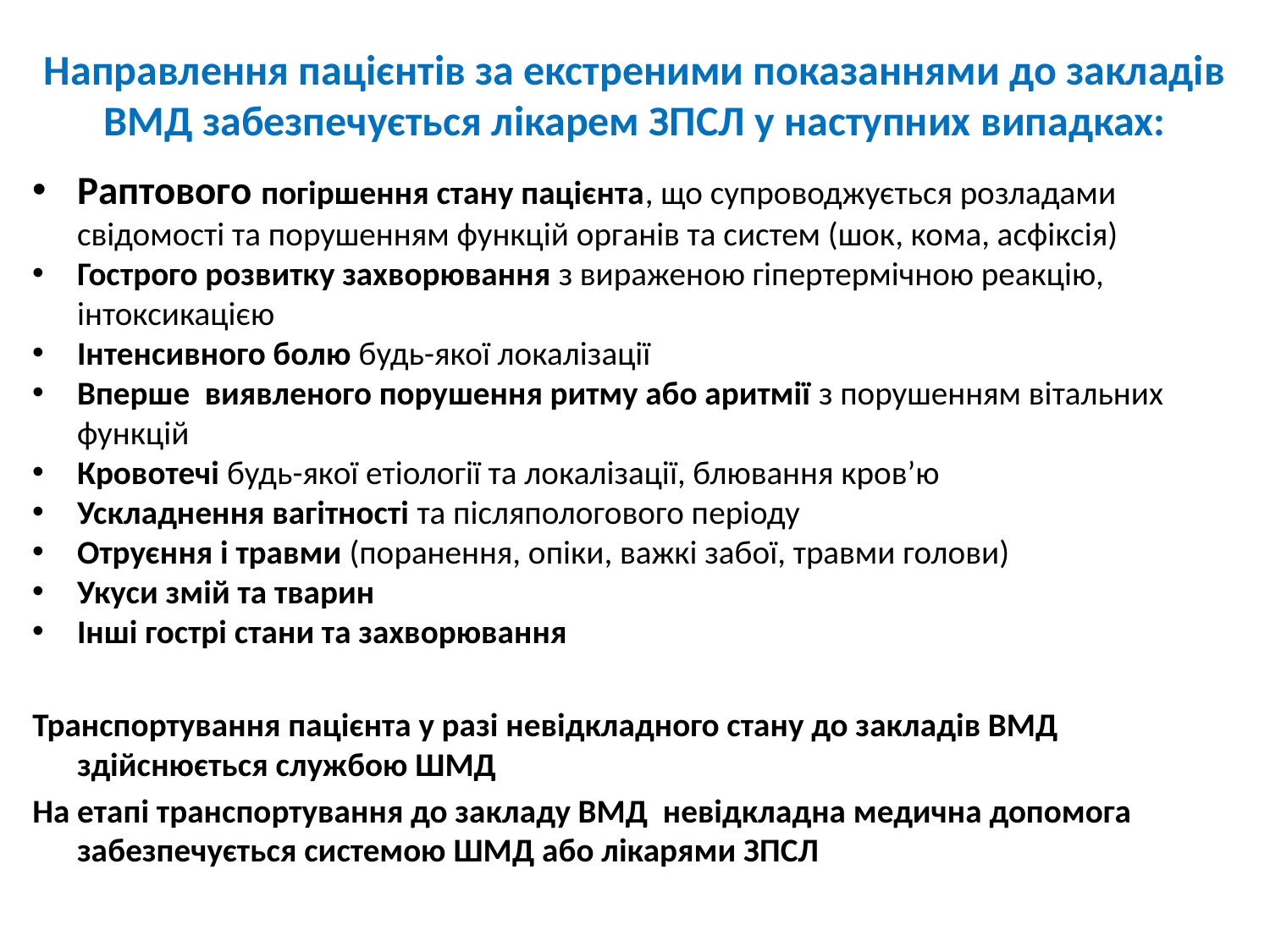

Направлення пацієнтів за екстреними показаннями до закладів ВМД забезпечується лікарем ЗПСЛ у наступних випадках:
Раптового погіршення стану пацієнта, що супроводжується розладами свідомості та порушенням функцій органів та систем (шок, кома, асфіксія)
Гострого розвитку захворювання з вираженою гіпертермічною реакцію, інтоксикацією
Інтенсивного болю будь-якої локалізації
Вперше  виявленого порушення ритму або аритмії з порушенням вітальних функцій
Кровотечі будь-якої етіології та локалізації, блювання кров’ю
Ускладнення вагітності та післяпологового періоду
Отруєння і травми (поранення, опіки, важкі забої, травми голови)
Укуси змій та тварин
Інші гострі стани та захворювання

Транспортування пацієнта у разі невідкладного стану до закладів ВМД здійснюється службою ШМД
На етапі транспортування до закладу ВМД  невідкладна медична допомога забезпечується системою ШМД або лікарями ЗПСЛ